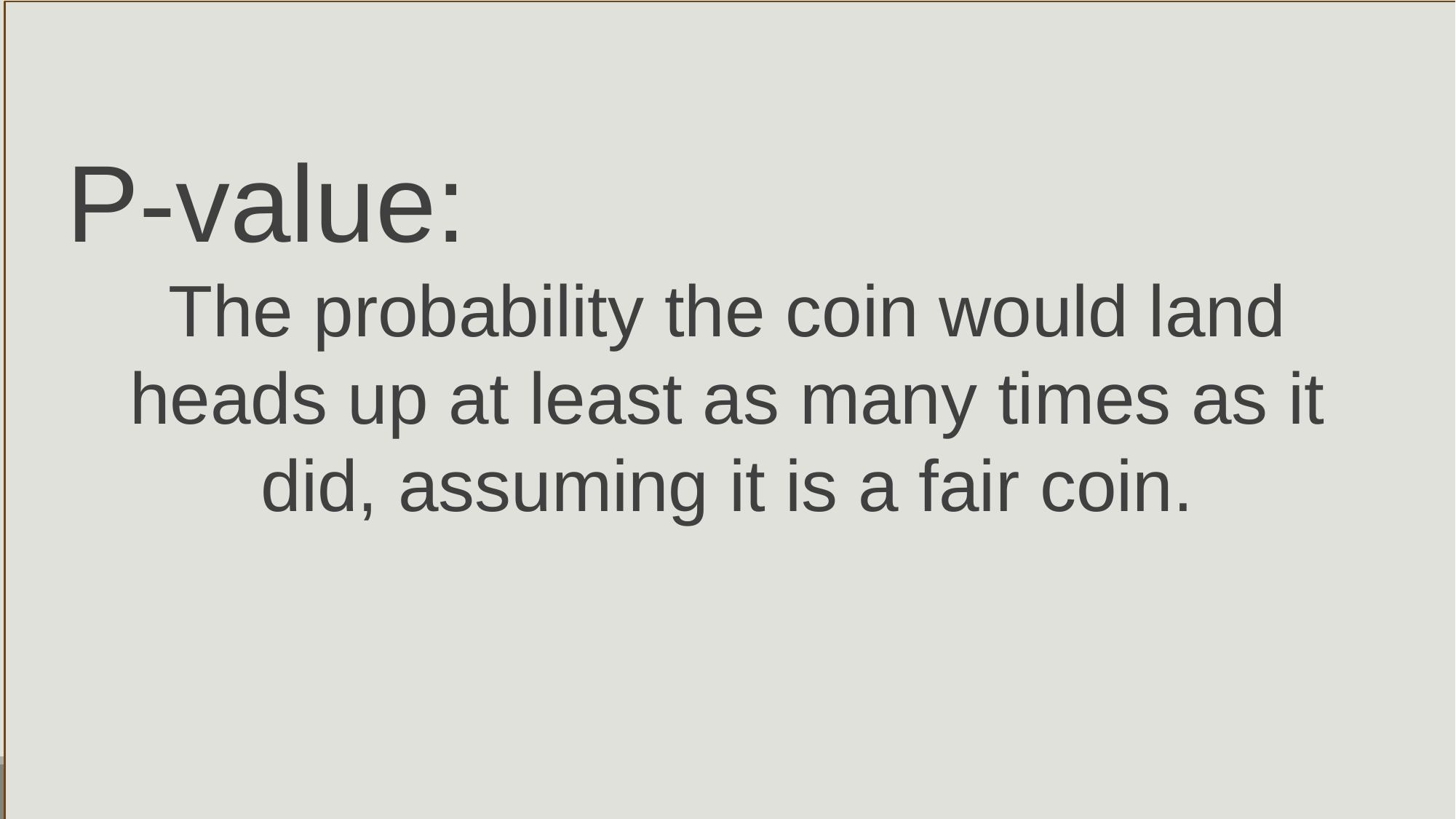

P-value:
The probability the coin would land heads up at least as many times as it did, assuming it is a fair coin.